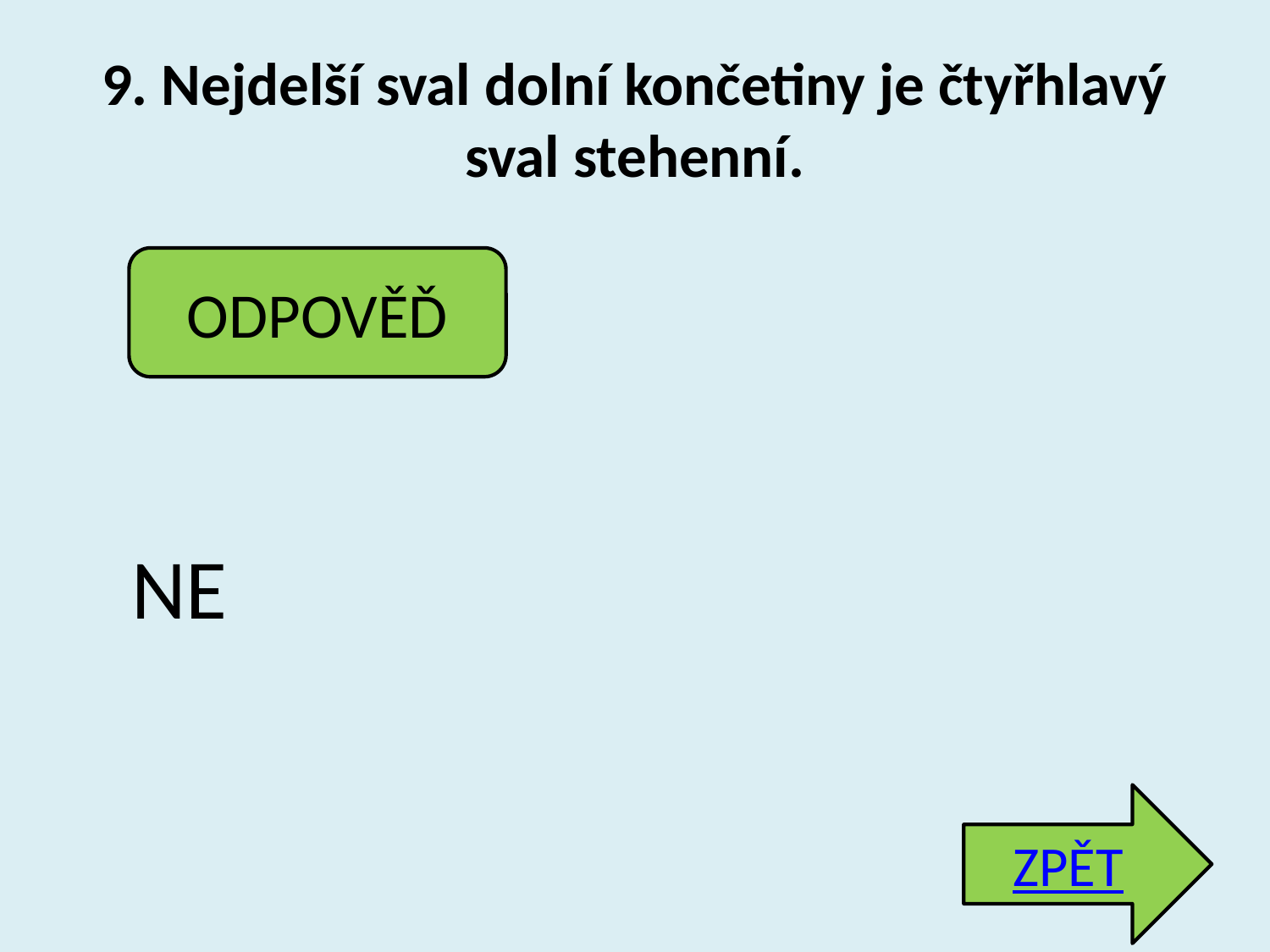

# 9. Nejdelší sval dolní končetiny je čtyřhlavý sval stehenní.

ODPOVĚĎ

NE
ZPĚT